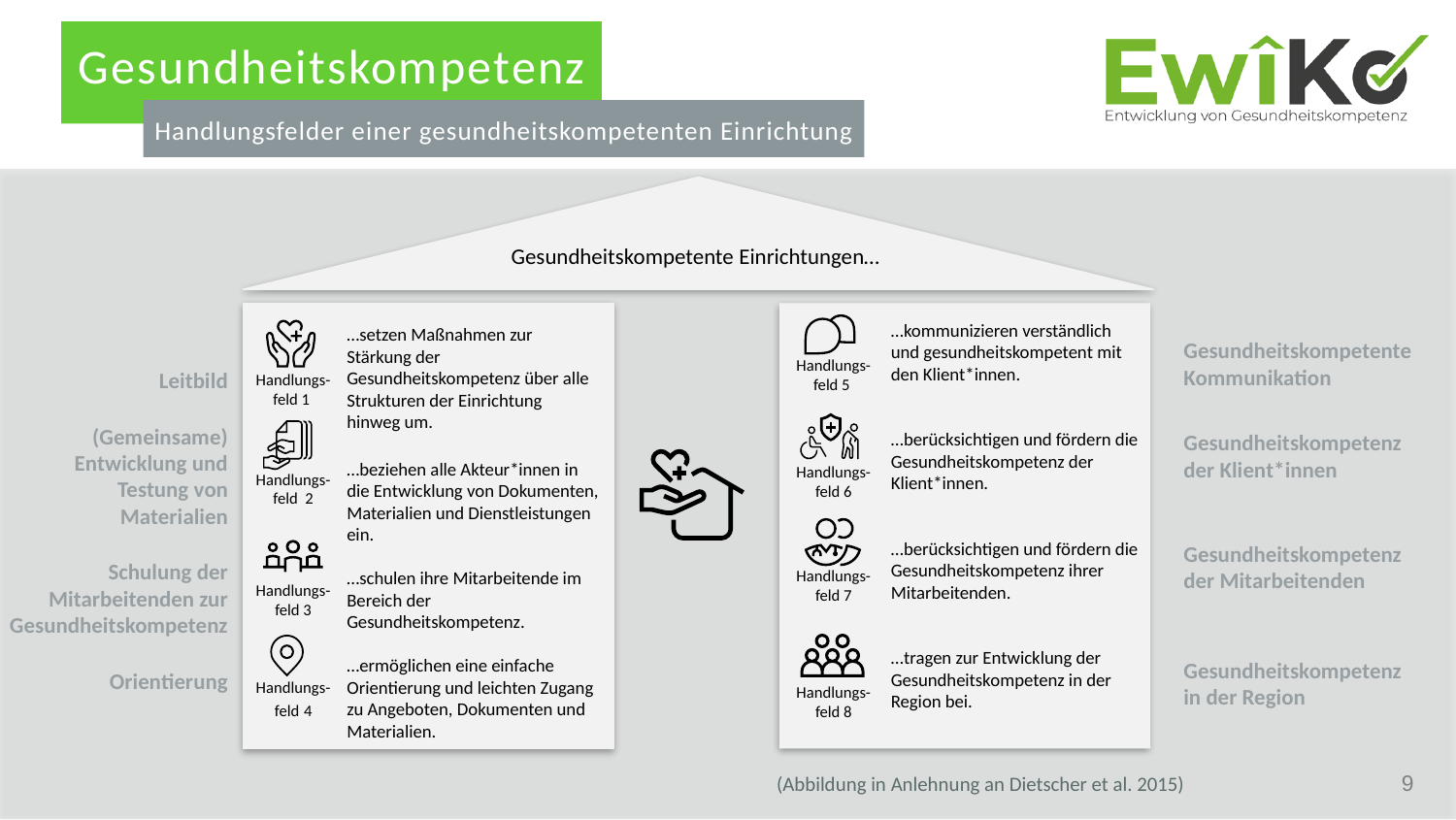

Gesundheitskompetenz
Handlungsfelder einer gesundheitskompetenten Einrichtung
Gesundheitskompetente Einrichtungen…

Handlungs-feld 5

Handlungs-feld 6

Handlungs-feld 7

Handlungs-feld 8

Handlungs-feld 1

Handlungs-feld  2

Handlungs-feld 3

Handlungs-feld 4
…kommunizieren verständlich und gesundheitskompetent mit den Klient*innen.

…berücksichtigen und fördern die Gesundheitskompetenz der Klient*innen.

…berücksichtigen und fördern die Gesundheitskompetenz ihrer Mitarbeitenden.

…tragen zur Entwicklung der Gesundheitskompetenz in der Region bei.

…setzen Maßnahmen zur Stärkung der Gesundheitskompetenz über alle Strukturen der Einrichtung hinweg um.

…beziehen alle Akteur*innen in die Entwicklung von Dokumenten, Materialien und Dienstleistungen ein.

…schulen ihre Mitarbeitende im Bereich der Gesundheitskompetenz.

…ermöglichen eine einfache Orientierung und leichten Zugang zu Angeboten, Dokumenten und Materialien.

Gesundheitskompetente Kommunikation

Gesundheitskompetenz der Klient*innen

Gesundheitskompetenz der Mitarbeitenden

Gesundheitskompetenz in der Region
Leitbild

(Gemeinsame) Entwicklung und Testung von Materialien

Schulung der Mitarbeitenden zur Gesundheitskompetenz

Orientierung

(Abbildung in Anlehnung an Dietscher et al. 2015)